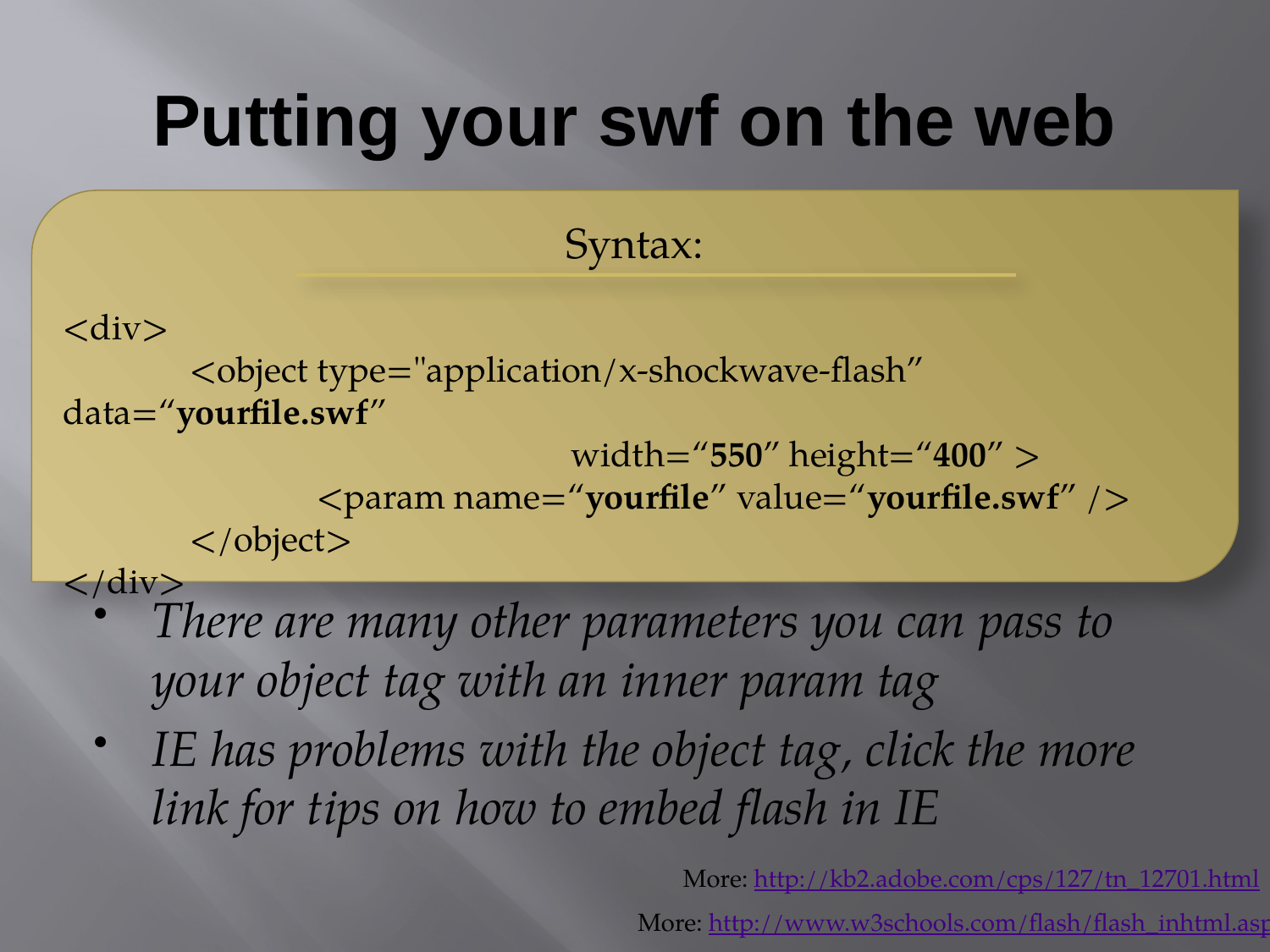

# Putting your swf on the web
Syntax:

<div>
	<object type="application/x-shockwave-flash” data=“yourfile.swf”
				width=“550” height=“400” >
		<param name=“yourfile” value=“yourfile.swf” />
	</object>
</div>
There are many other parameters you can pass to your object tag with an inner param tag
IE has problems with the object tag, click the more link for tips on how to embed flash in IE

More: http://kb2.adobe.com/cps/127/tn_12701.html
More: http://www.w3schools.com/flash/flash_inhtml.asp